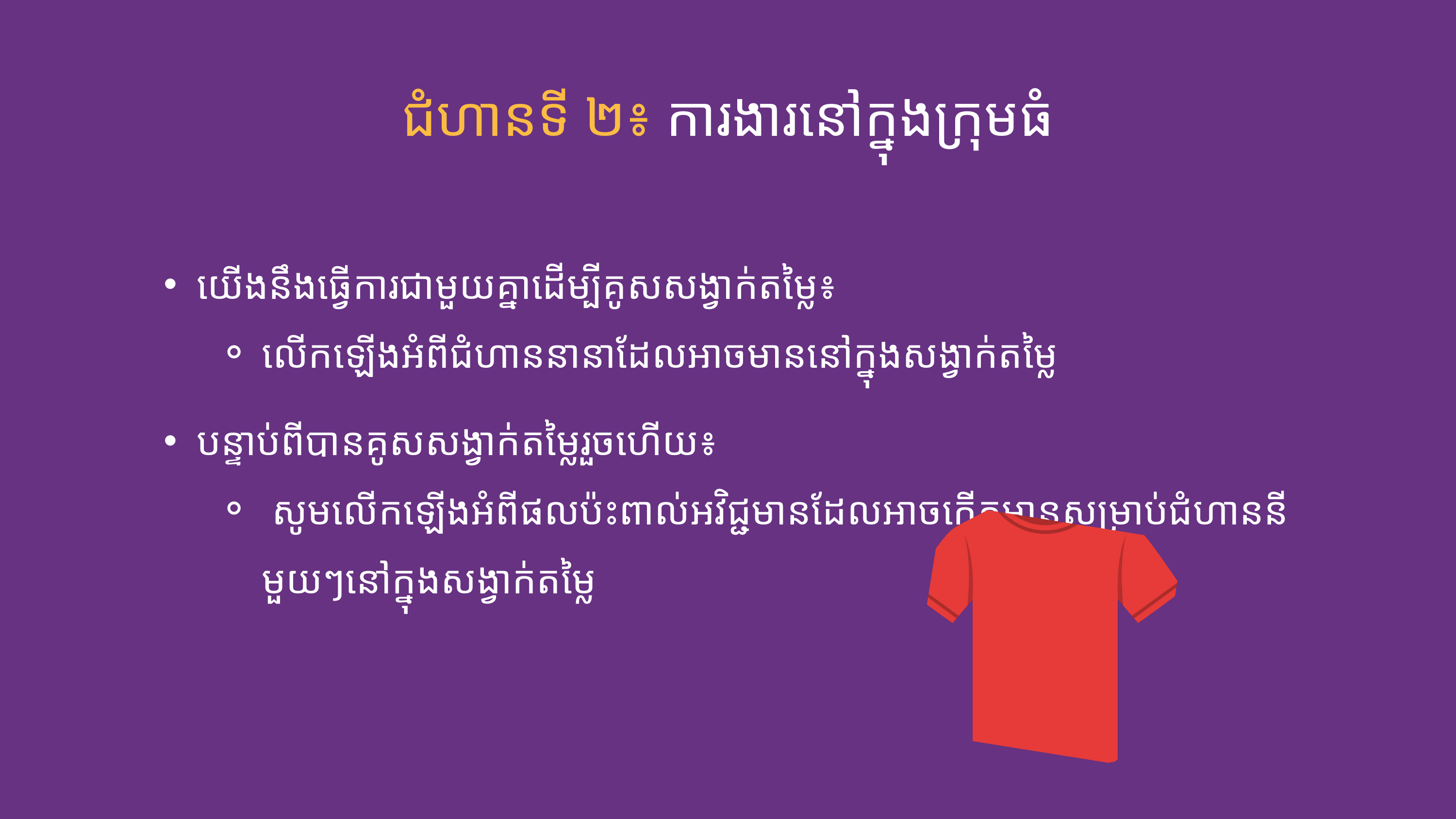

ជំហាន​ទី ២៖ ការ​ងារ​នៅក្នុង​ក្រុម​ធំ​​

យើងនឹងធ្វើ​ការជាមួយគ្នា​ដើម្បីគូសសង្វាក់​តម្លៃ៖​
លើកឡើង​អំពីជំហាន​នានាដែល​អាច​មាននៅ​ក្នុង​សង្វាក់​តម្លៃ

បន្ទាប់ពីបាន​គូសសង្វាក់​តម្លៃ​រួចហើយ៖
 សូម​លើកឡើង​អំពីផលប៉ះពាល់អវិជ្ជមានដែល​អាច​កើតមានសម្រាប់ជំហាននីមួយៗនៅក្នុង​សង្វាក់​តម្លៃ